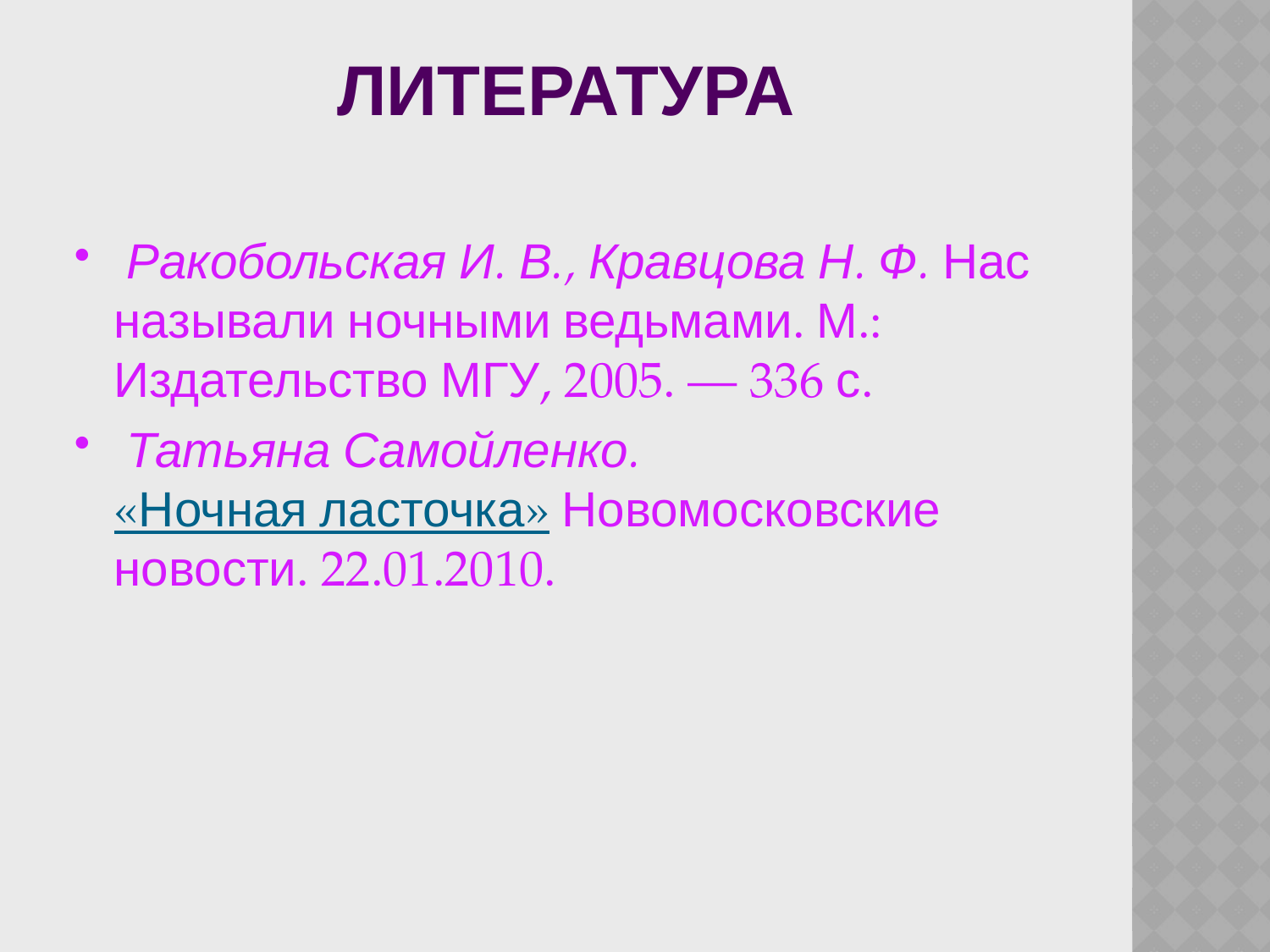

# Литература
 Ракобольская И. В., Кравцова Н. Ф. Нас называли ночными ведьмами. М.: Издательство МГУ, 2005. — 336 с.
 Татьяна Самойленко. «Ночная ласточка» Новомосковские новости. 22.01.2010.